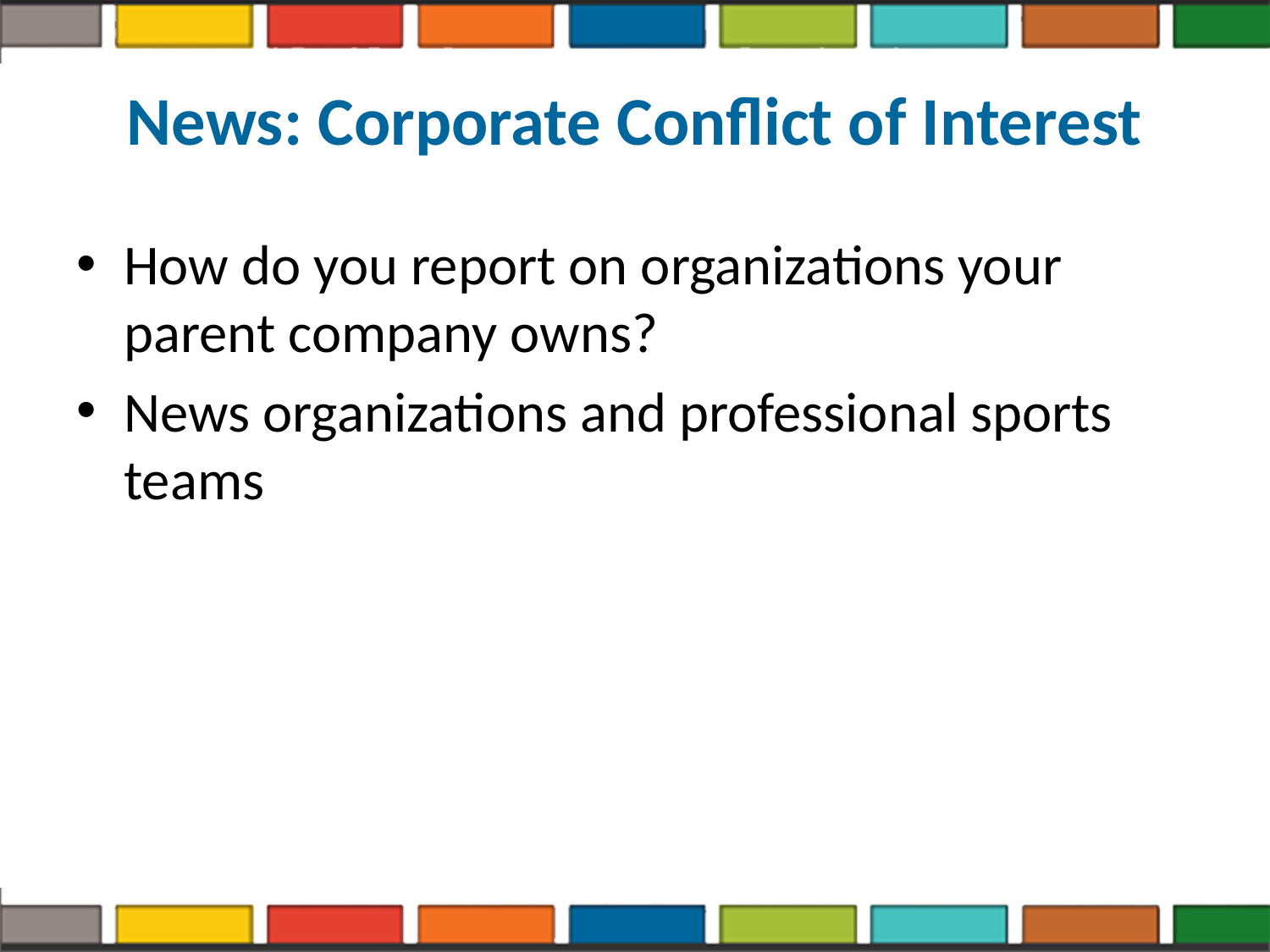

# News: Corporate Conflict of Interest
How do you report on organizations your parent company owns?
News organizations and professional sports teams